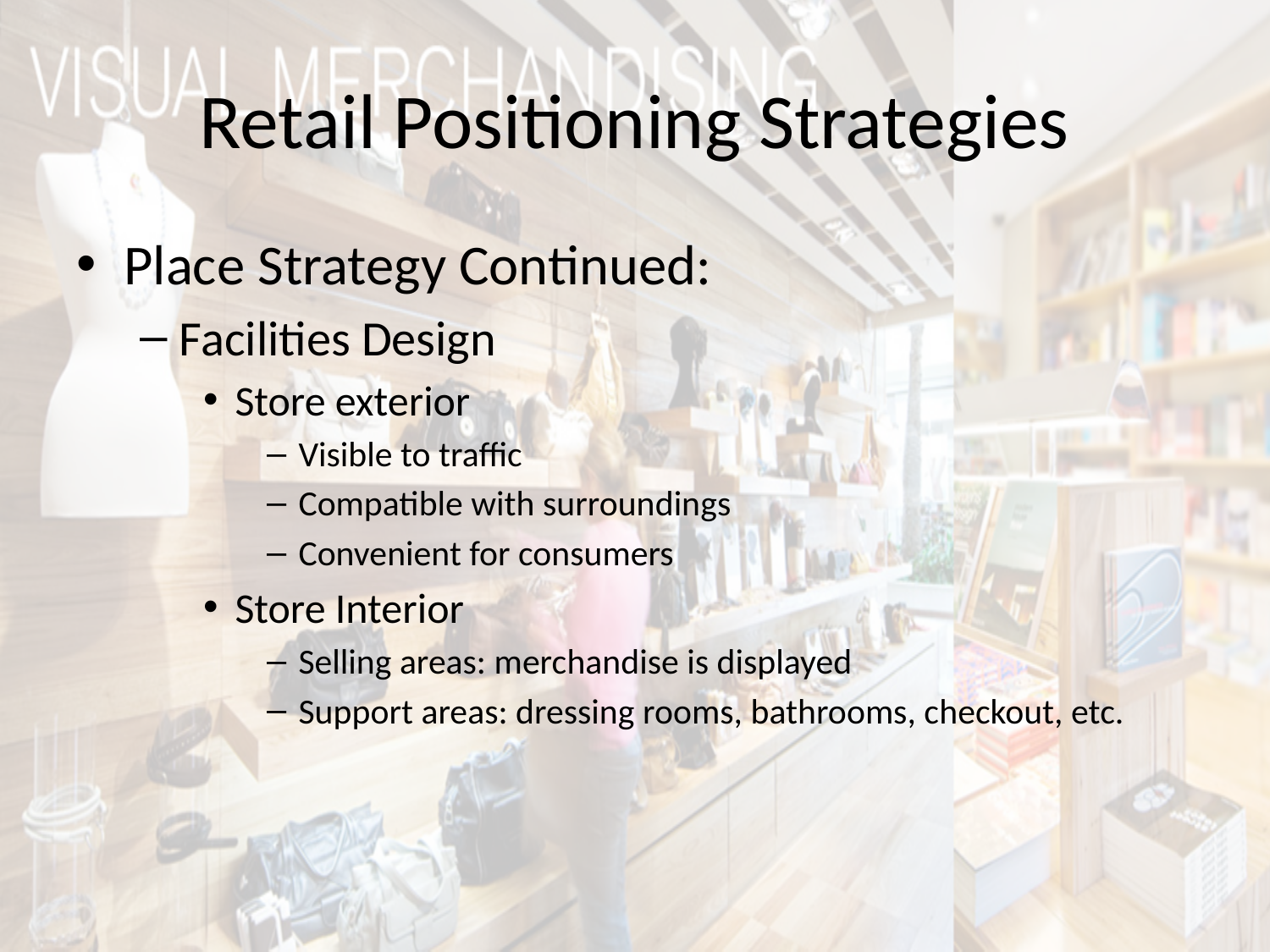

# Retail Positioning Strategies
Place Strategy Continued:
Facilities Design
Store exterior
Visible to traffic
Compatible with surroundings
Convenient for consumers
Store Interior
Selling areas: merchandise is displayed
Support areas: dressing rooms, bathrooms, checkout, etc.